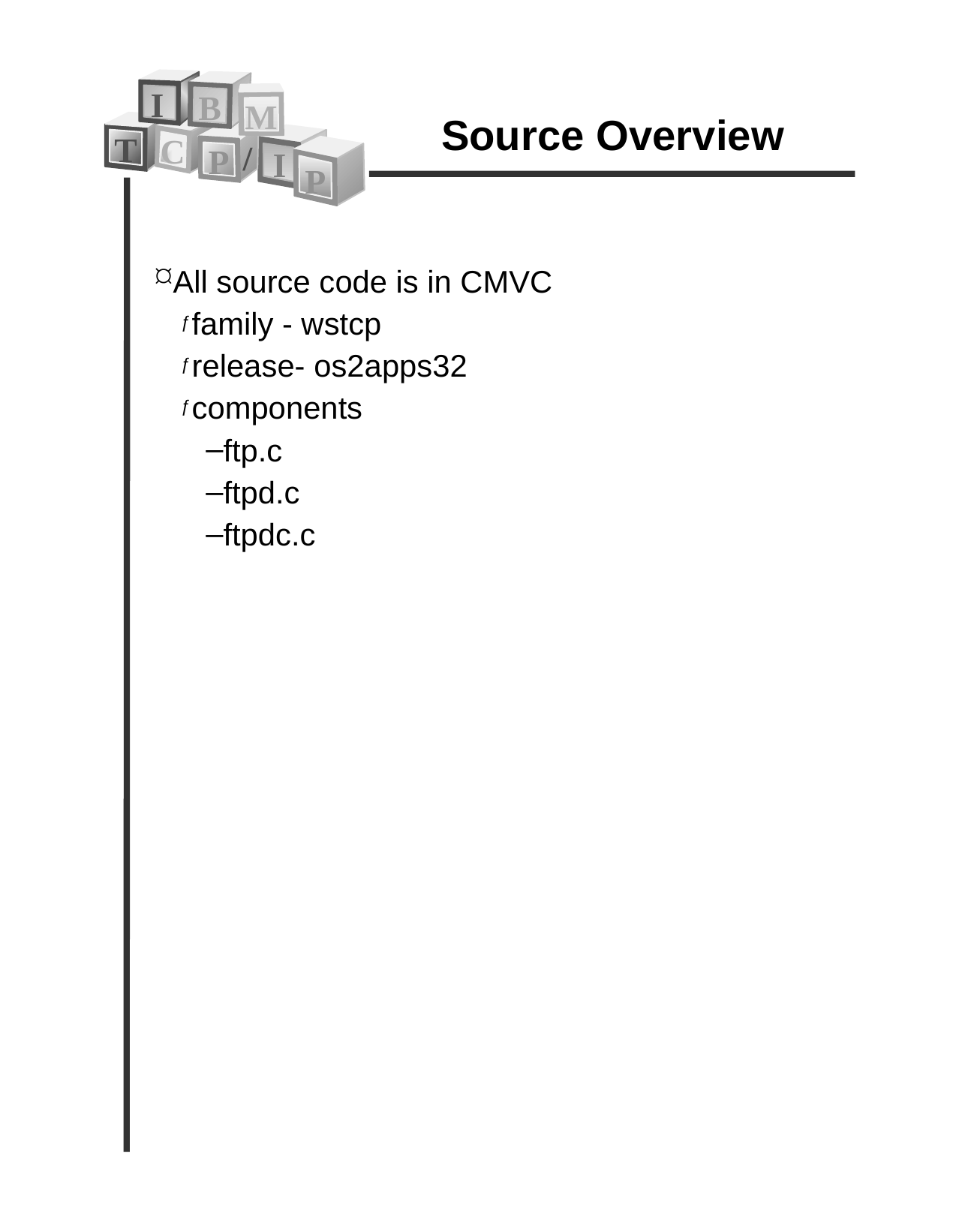

Source Overview

I

B

M

T
C

/

P

I

P

All source code is in CMVC
family - wstcp
release- os2apps32
components
ftp.c
ftpd.c
ftpdc.c